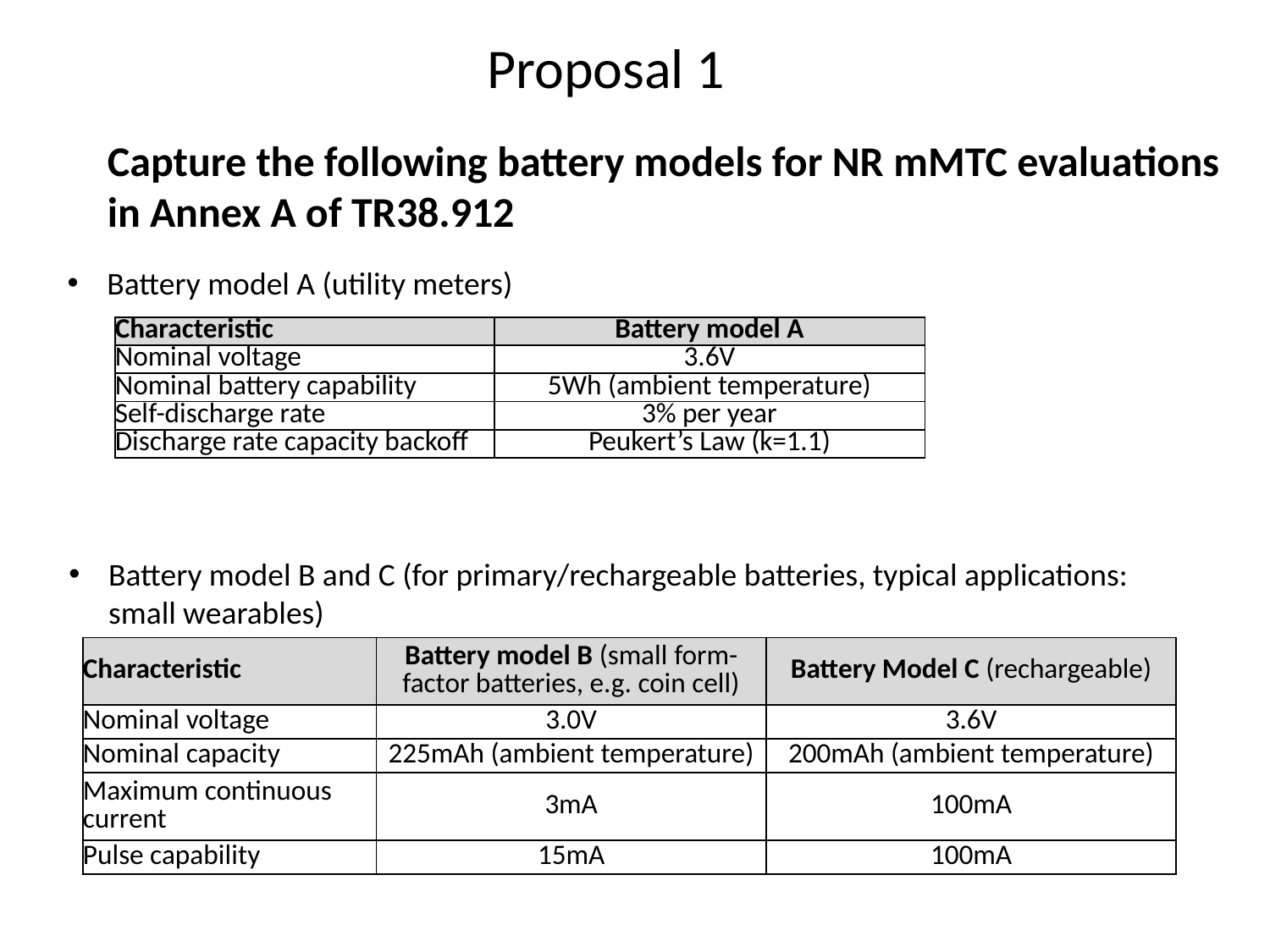

# Proposal 1
Capture the following battery models for NR mMTC evaluations in Annex A of TR38.912

Battery model A (utility meters)
| Characteristic | Battery model A |
| --- | --- |
| Nominal voltage | 3.6V |
| Nominal battery capability | 5Wh (ambient temperature) |
| Self-discharge rate | 3% per year |
| Discharge rate capacity backoff | Peukert’s Law (k=1.1) |
Battery model B and C (for primary/rechargeable batteries, typical applications:  small wearables)
| Characteristic | Battery model B (small form-factor batteries, e.g. coin cell) | Battery Model C (rechargeable) |
| --- | --- | --- |
| Nominal voltage | 3.0V | 3.6V |
| Nominal capacity | 225mAh (ambient temperature) | 200mAh (ambient temperature) |
| Maximum continuous current | 3mA | 100mA |
| Pulse capability | 15mA | 100mA |